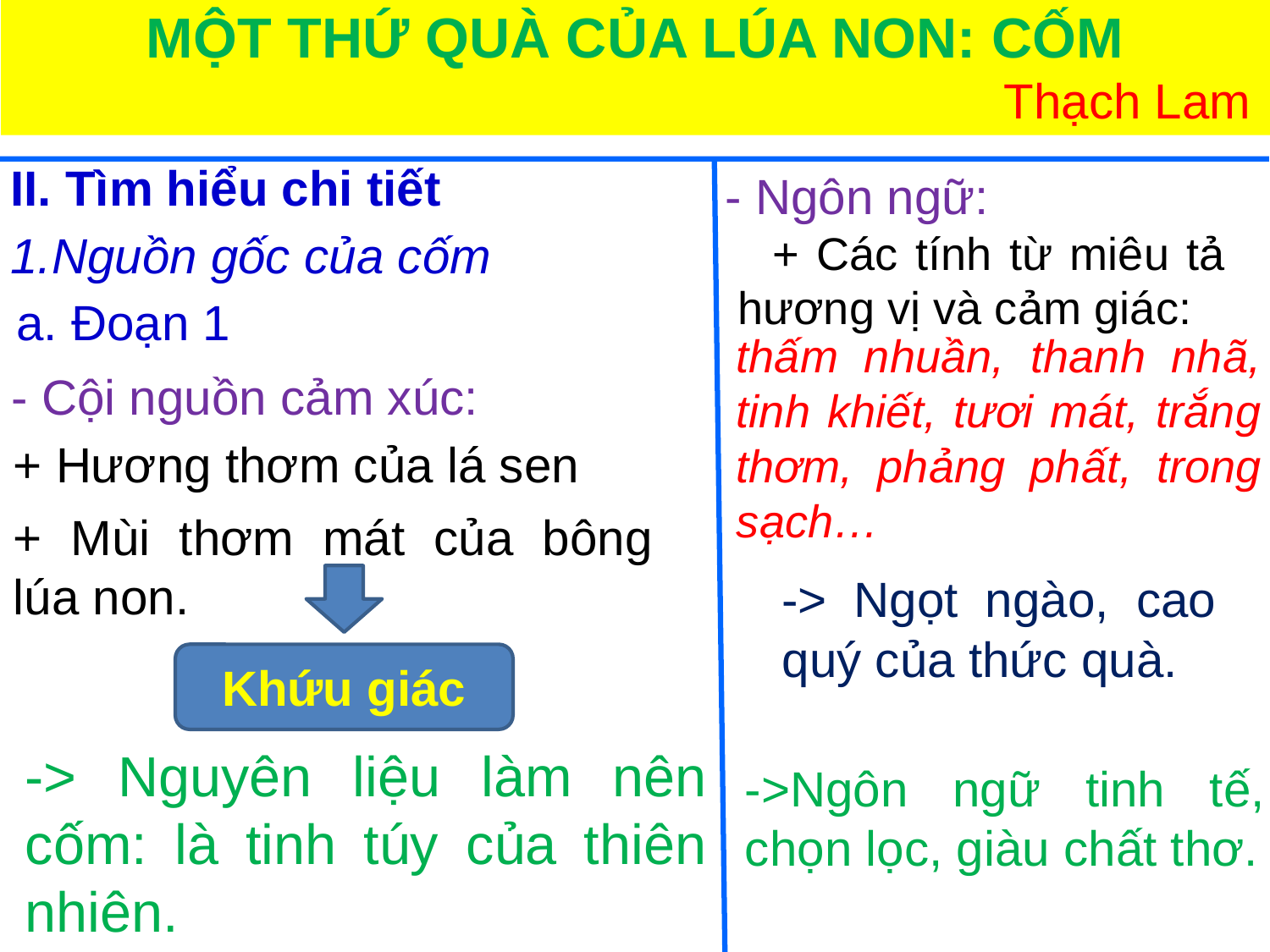

MỘT THỨ QUÀ CỦA LÚA NON: CỐM
                                                                        Thạch Lam
II. Tìm hiểu chi tiết

- Ngôn ngữ:

1.Nguồn gốc của cốm
  + Các tính từ miêu tả hương vị và cảm giác:
a. Đoạn 1
thấm nhuần, thanh nhã, tinh khiết, tươi mát, trắng thơm, phảng phất, trong sạch…
- Cội nguồn cảm xúc:
+ Hương thơm của lá sen
+ Mùi thơm mát của bông lúa non.
-> Ngọt ngào, cao quý của thức quà.

Khứu giác
-> Nguyên liệu làm nên cốm: là tinh túy của thiên nhiên.
->Ngôn ngữ tinh tế, chọn lọc, giàu chất thơ.